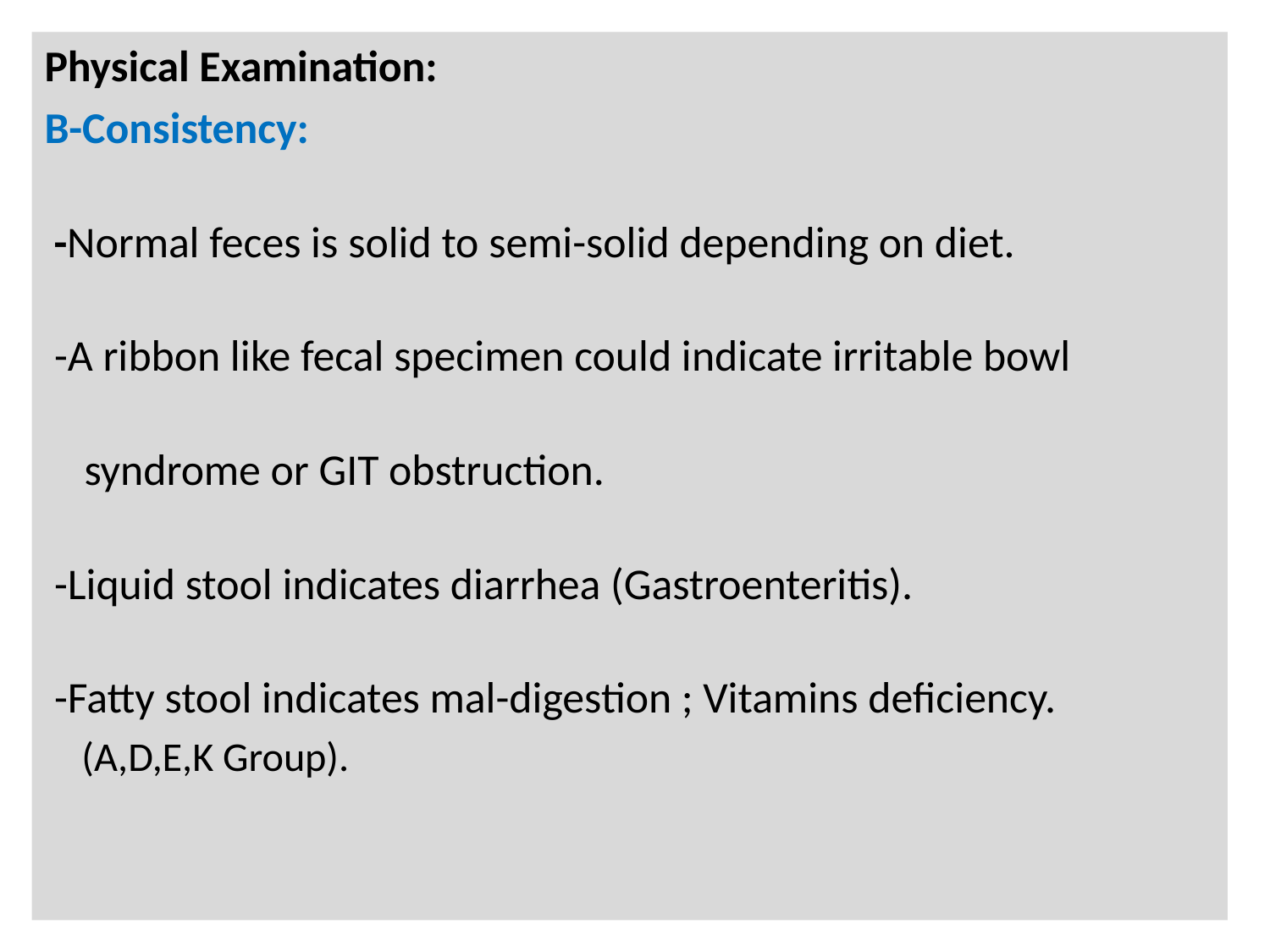

Physical Examination:
B-Consistency:
 -Normal feces is solid to semi-solid depending on diet.
 -A ribbon like fecal specimen could indicate irritable bowl
    syndrome or GIT obstruction.
 -Liquid stool indicates diarrhea (Gastroenteritis).
 -Fatty stool indicates mal-digestion ; Vitamins deficiency.
    (A,D,E,K Group).

# N